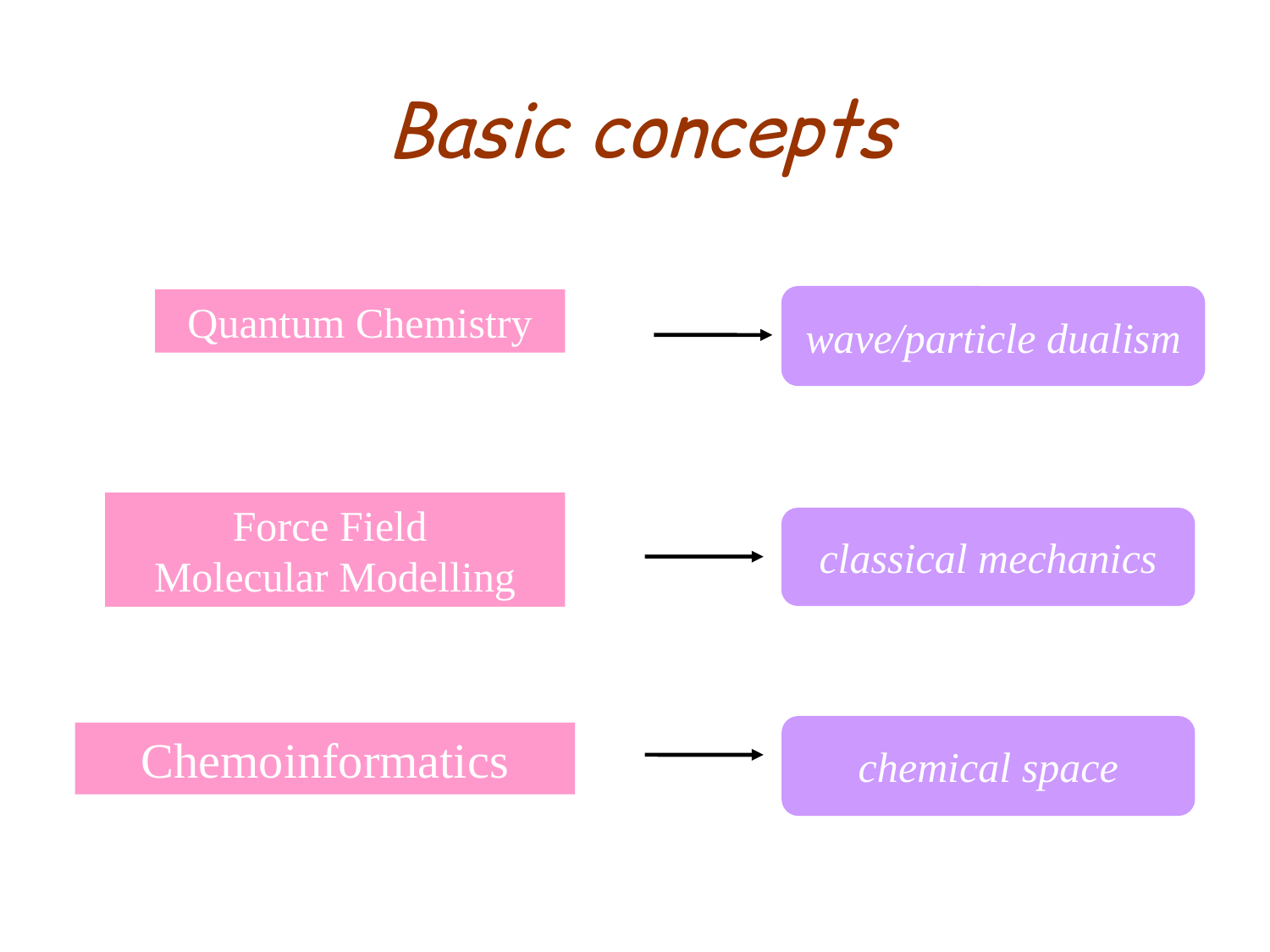

Basic concepts
wave/particle dualism
Quantum Chemistry

Force Field
Molecular Modelling
classical mechanics

chemical space
Chemoinformatics